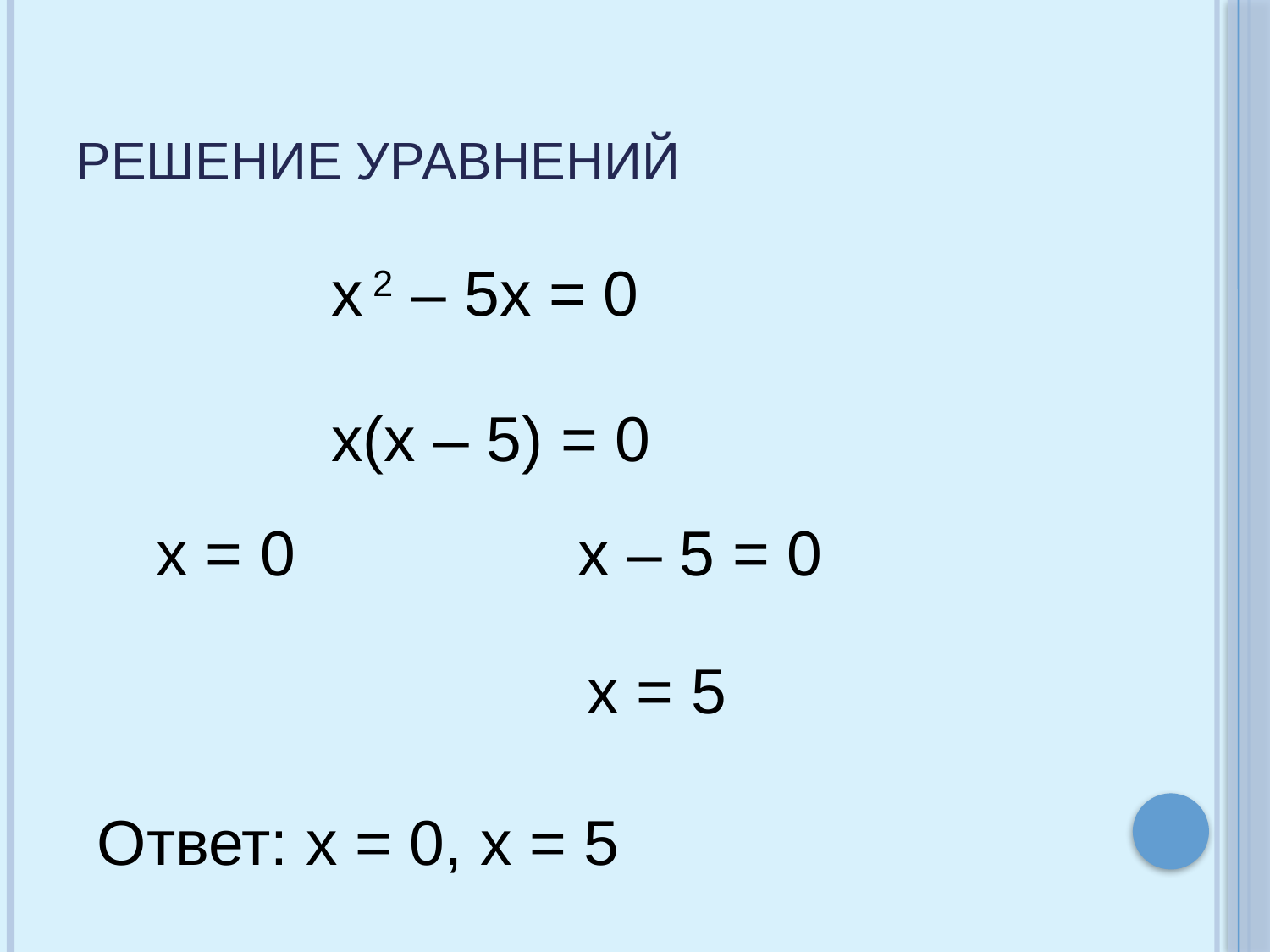

# Решение уравнений
х 2 – 5х = 0
х(х – 5) = 0
х = 0
х – 5 = 0
х = 5
Ответ: х = 0, х = 5